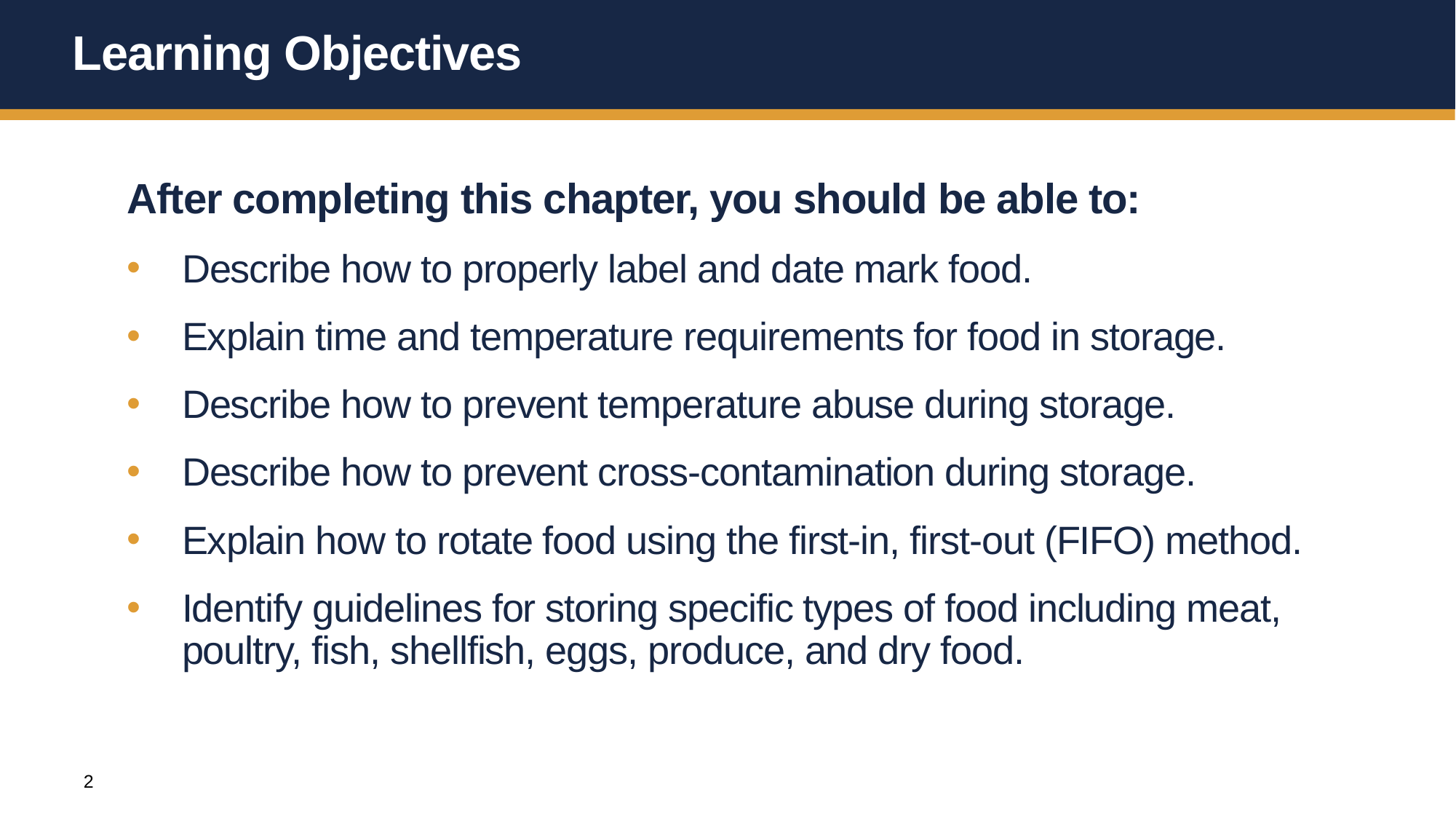

# Learning Objectives
After completing this chapter, you should be able to:
Describe how to properly label and date mark food.
Explain time and temperature requirements for food in storage.
Describe how to prevent temperature abuse during storage.
Describe how to prevent cross-contamination during storage.
Explain how to rotate food using the first-in, first-out (FIFO) method.
Identify guidelines for storing specific types of food including meat, poultry, fish, shellfish, eggs, produce, and dry food.
2